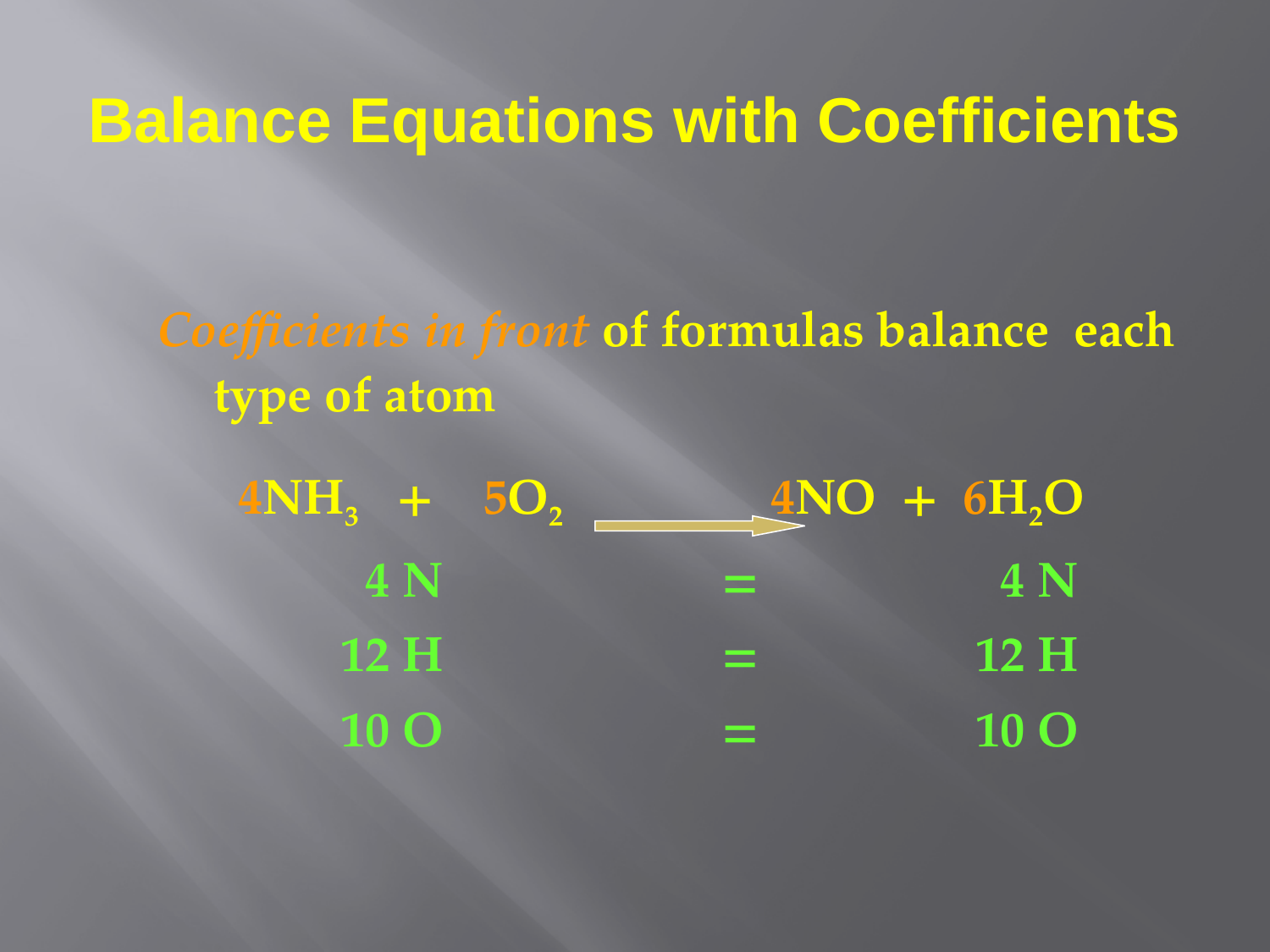

# Balance Equations with Coefficients

Coefficients in front of formulas balance  each type of atom
	  4NH3   +    5O2		    4NO  +  6H2O
		  4 N		   	=		  4 N
		12 H			=		12 H
		10 O			=		10 O